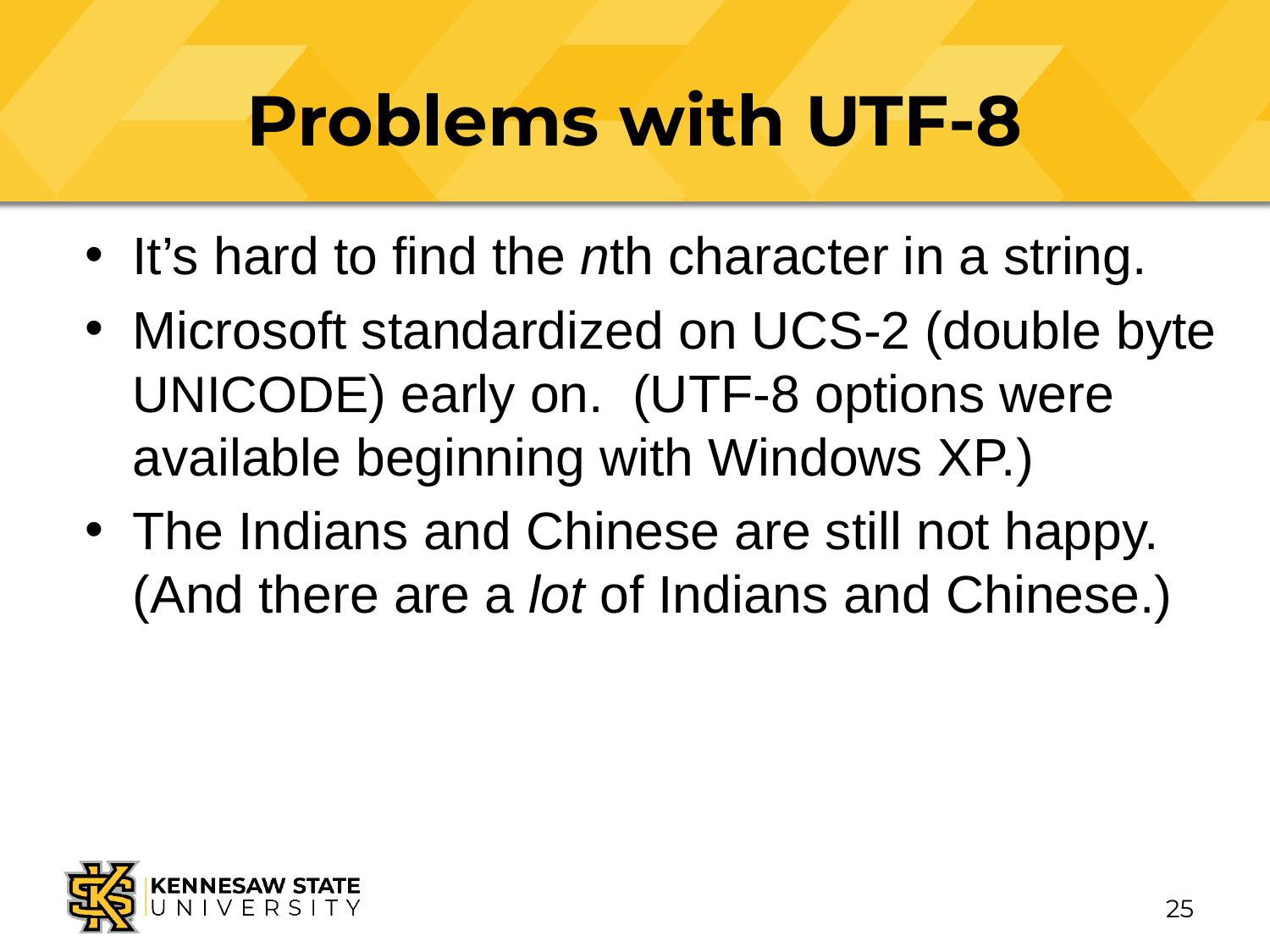

# Problems with UTF-8
It’s hard to find the nth character in a string.
Microsoft standardized on UCS-2 (double byte UNICODE) early on.  (UTF-8 options were available beginning with Windows XP.)
The Indians and Chinese are still not happy.  (And there are a lot of Indians and Chinese.)
25